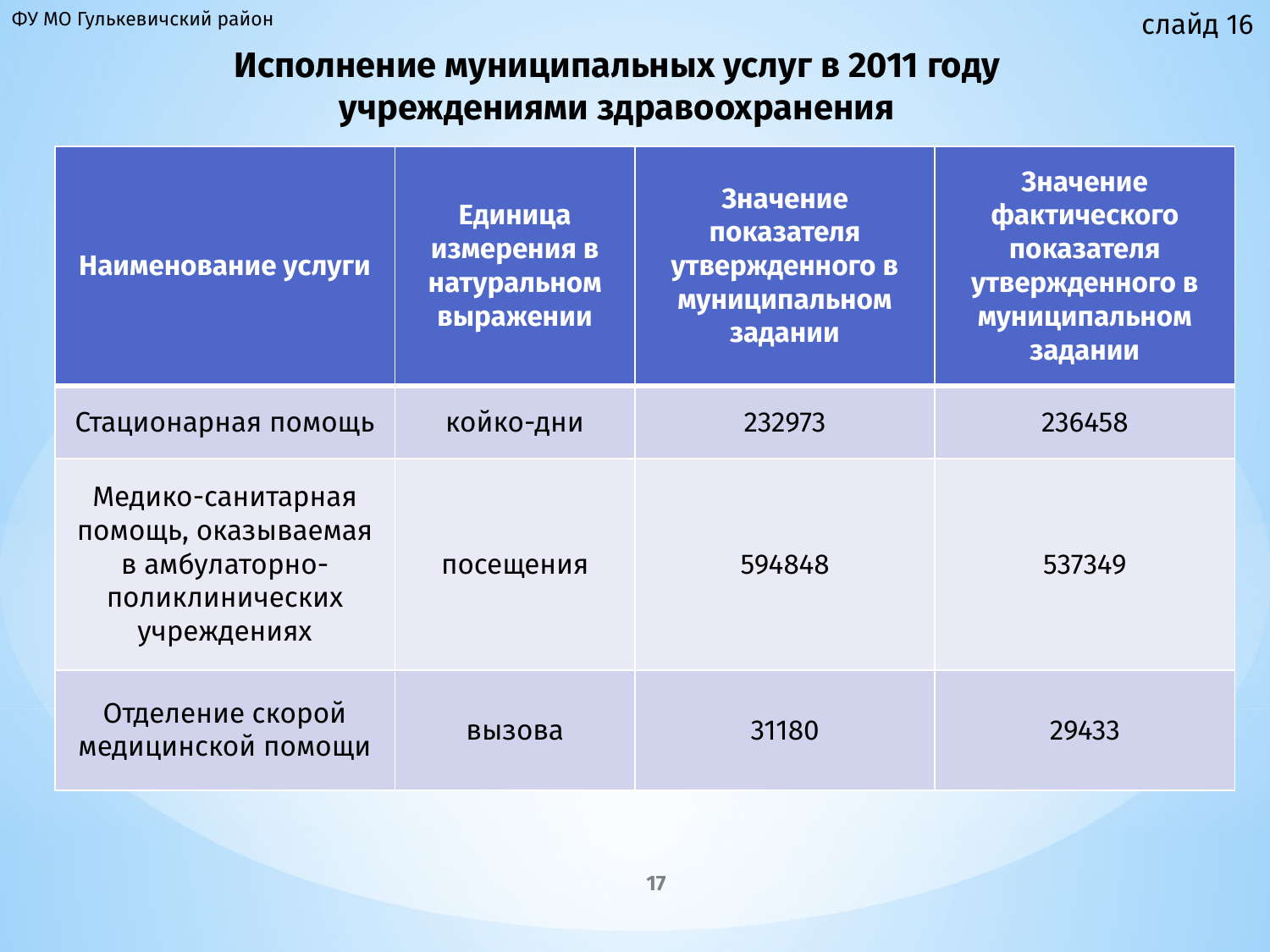

ФУ МО Гулькевичский район
слайд 16
# Исполнение муниципальных услуг в 2011 году учреждениями здравоохранения
| Наименование услуги | Единица измерения в натуральном выражении | Значение показателя утвержденного в муниципальном задании | Значение фактического показателя утвержденного в муниципальном задании |
| --- | --- | --- | --- |
| Стационарная помощь | койко-дни | 232973 | 236458 |
| Медико-санитарная помощь, оказываемая в амбулаторно-поликлинических учреждениях | посещения | 594848 | 537349 |
| Отделение скорой медицинской помощи | вызова | 31180 | 29433 |
17